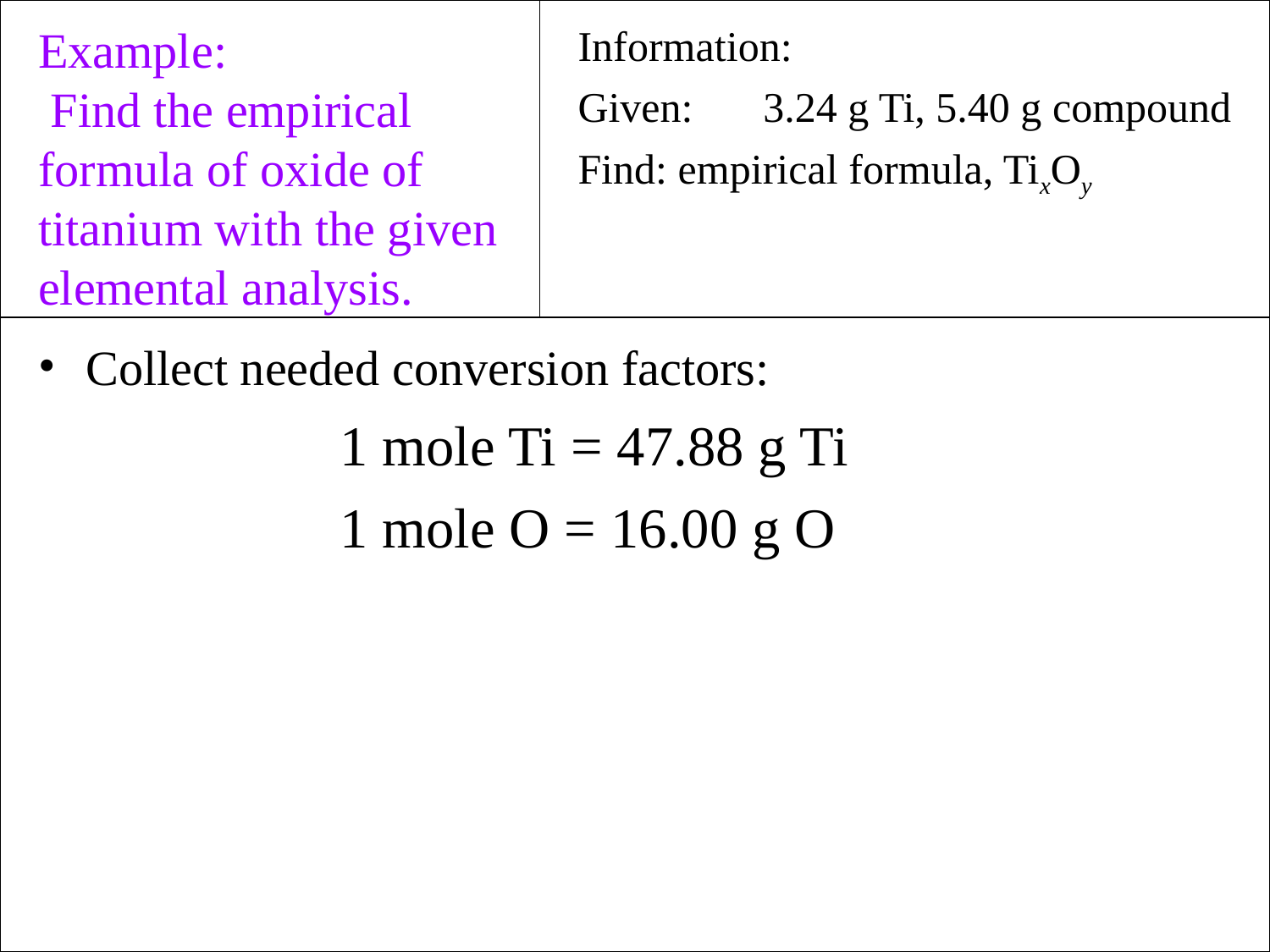

Example:
 Find the empirical formula of oxide of titanium with the given elemental analysis.
Information:
Given:	 3.24 g Ti, 5.40 g compound
Find: empirical formula, TixOy
Collect needed conversion factors:
			1 mole Ti = 47.88 g Ti
			1 mole O = 16.00 g O